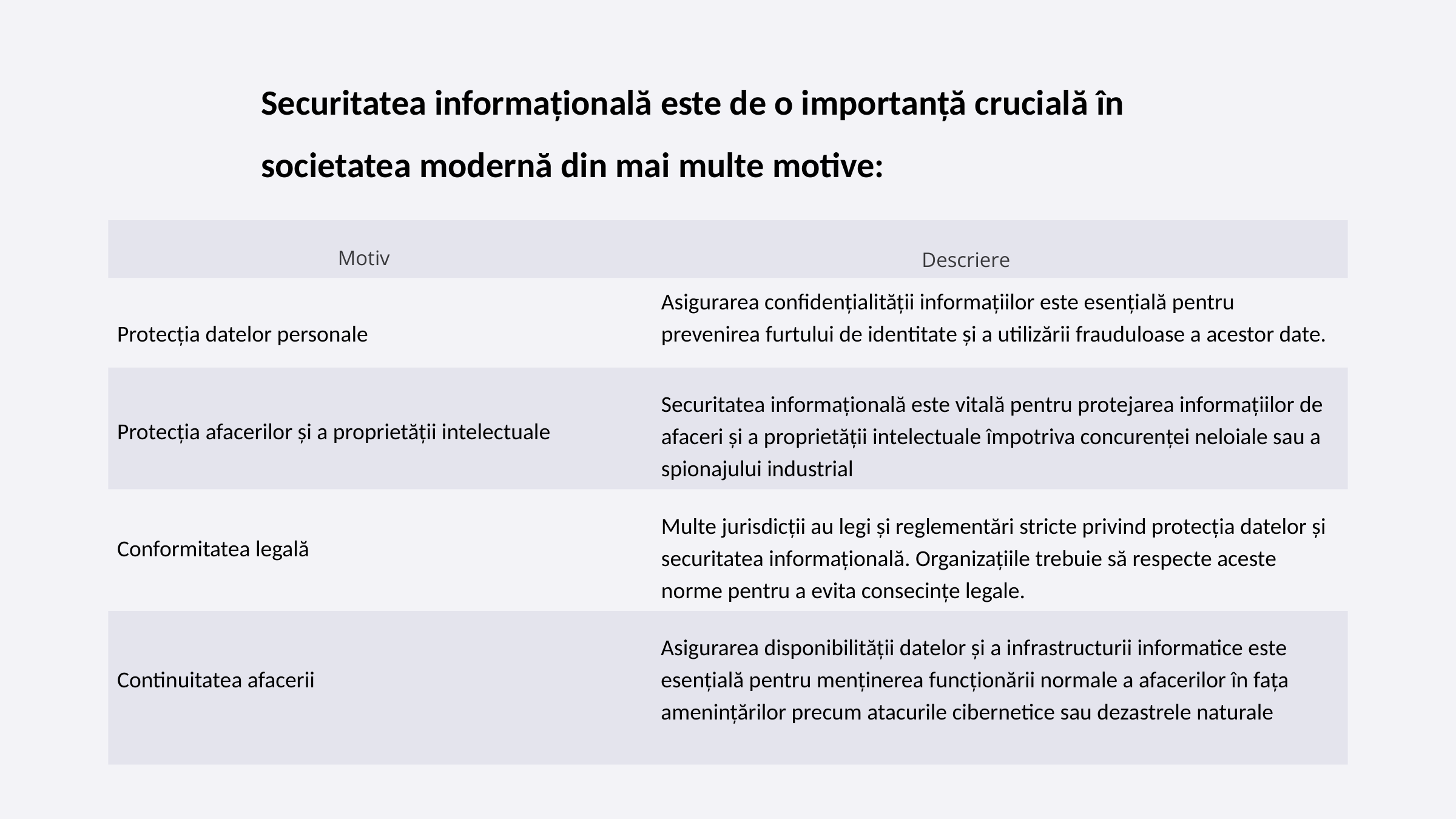

Securitatea informațională este de o importanță crucială în  societatea modernă din mai multe motive:

Motiv
Descriere
Asigurarea confidențialității informațiilor este esențială pentru prevenirea furtului de identitate și a utilizării frauduloase a acestor date.
Protecția datelor personale

Securitatea informațională este vitală pentru protejarea informațiilor de afaceri și a proprietății intelectuale împotriva concurenței neloiale sau a spionajului industrial
Protecția afacerilor și a proprietății intelectuale
Multe jurisdicții au legi și reglementări stricte privind protecția datelor și
securitatea informațională. Organizațiile trebuie să respecte aceste norme pentru a evita consecințe legale.
Conformitatea legală

Asigurarea disponibilității datelor și a infrastructurii informatice este esențială pentru menținerea funcționării normale a afacerilor în fața amenințărilor precum atacurile cibernetice sau dezastrele naturale
Continuitatea afacerii